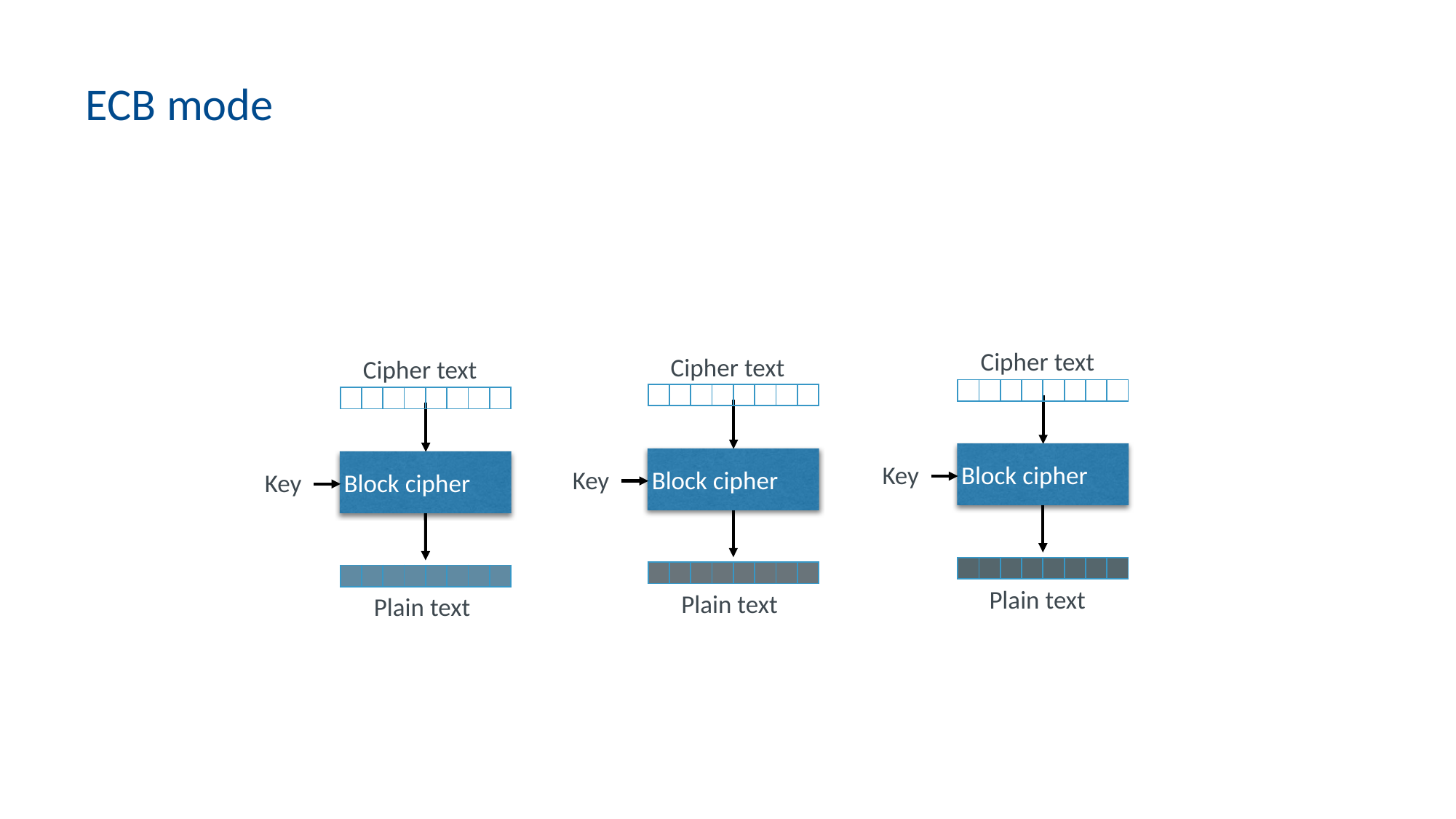

# ECB mode
Cipher text
Cipher text
Cipher text
|  |  |  |  |  |  |  |  |
| --- | --- | --- | --- | --- | --- | --- | --- |
|  |  |  |  |  |  |  |  |
| --- | --- | --- | --- | --- | --- | --- | --- |
|  |  |  |  |  |  |  |  |
| --- | --- | --- | --- | --- | --- | --- | --- |

Block cipher
Block cipher
Block cipher
Key
Key
Key

|  |  |  |  |  |  |  |  |
| --- | --- | --- | --- | --- | --- | --- | --- |
|  |  |  |  |  |  |  |  |
| --- | --- | --- | --- | --- | --- | --- | --- |
|  |  |  |  |  |  |  |  |
| --- | --- | --- | --- | --- | --- | --- | --- |
Plain text
Plain text
Plain text